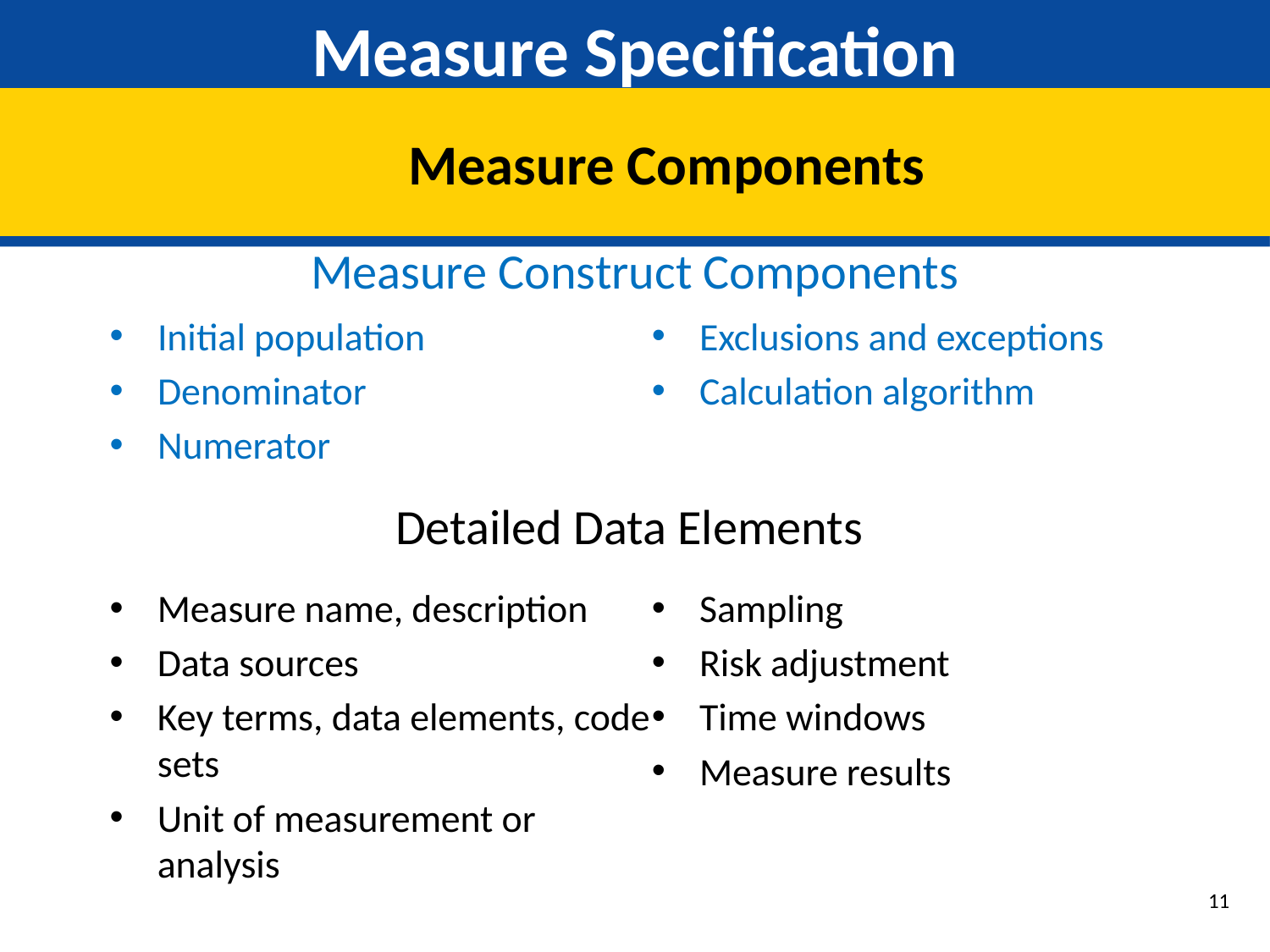

# Measure Specification
Measure Components
Measure Construct Components
Initial population
Denominator
Numerator
Exclusions and exceptions
Calculation algorithm
Detailed Data Elements
Measure name, description
Data sources
Key terms, data elements, code sets
Unit of measurement or analysis
Sampling
Risk adjustment
Time windows
Measure results